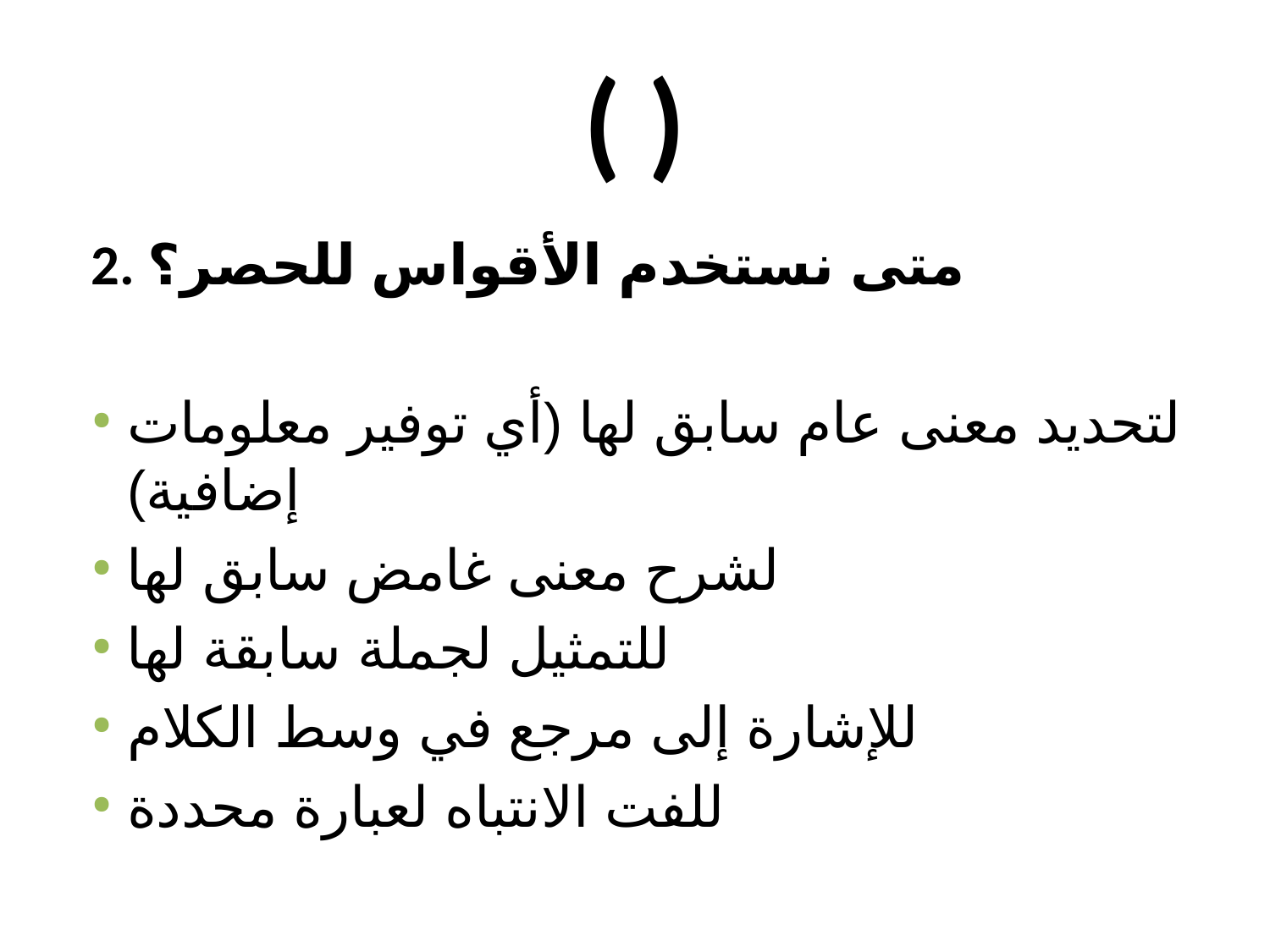

# ( )
2. متى نستخدم الأقواس للحصر؟

لتحديد معنى عام سابق لها (أي توفير معلومات إضافية)
لشرح معنى غامض سابق لها
للتمثيل لجملة سابقة لها
للإشارة إلى مرجع في وسط الكلام
للفت الانتباه لعبارة محددة